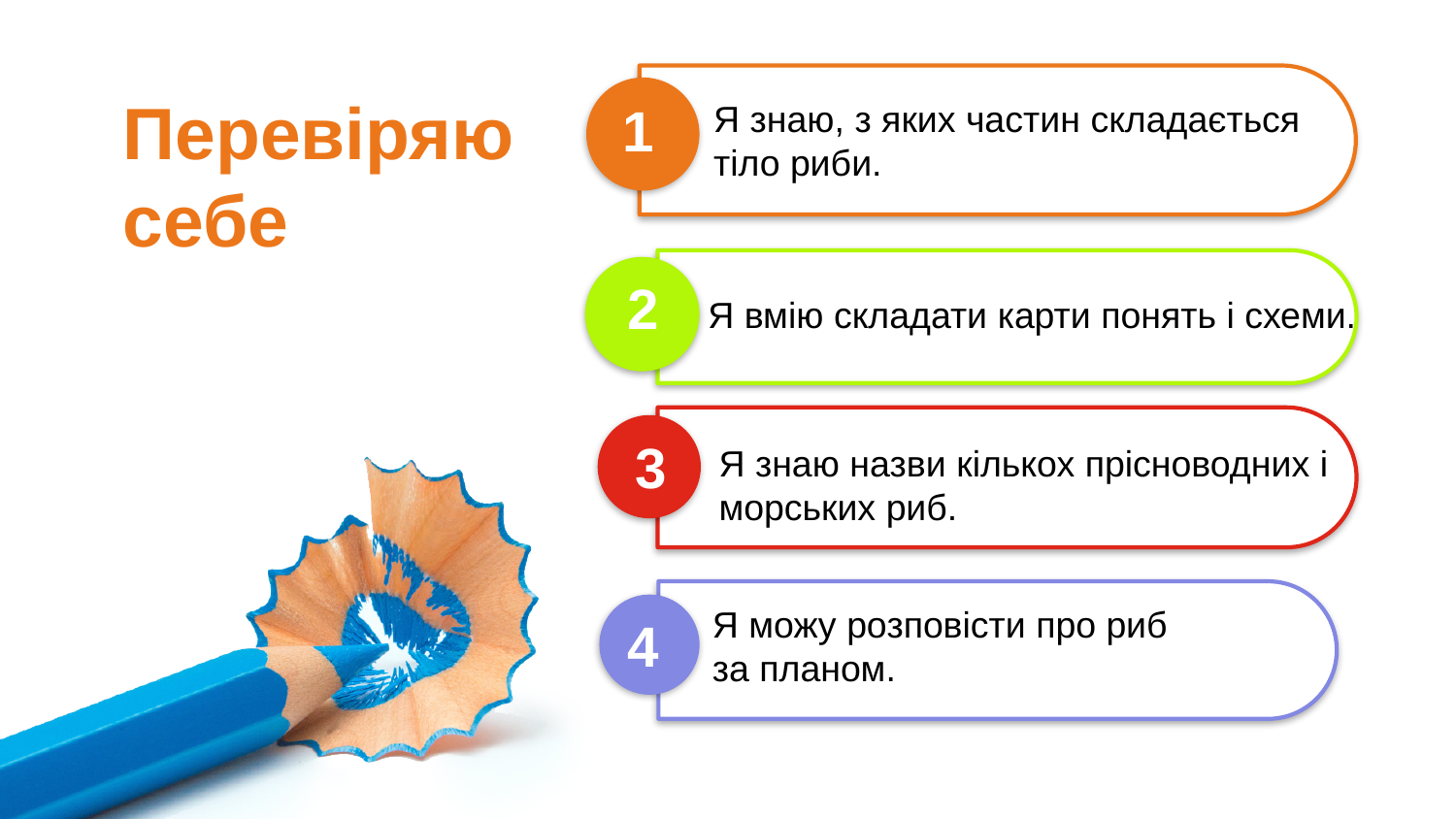

Перевіряю себе

1
Я знаю, з яких частин складається тіло риби.

2
Я вмію складати карти понять і схеми.

3
Я знаю назви кількох прісноводних і
морських риб.

Я можу розповісти про риб
за планом.

4